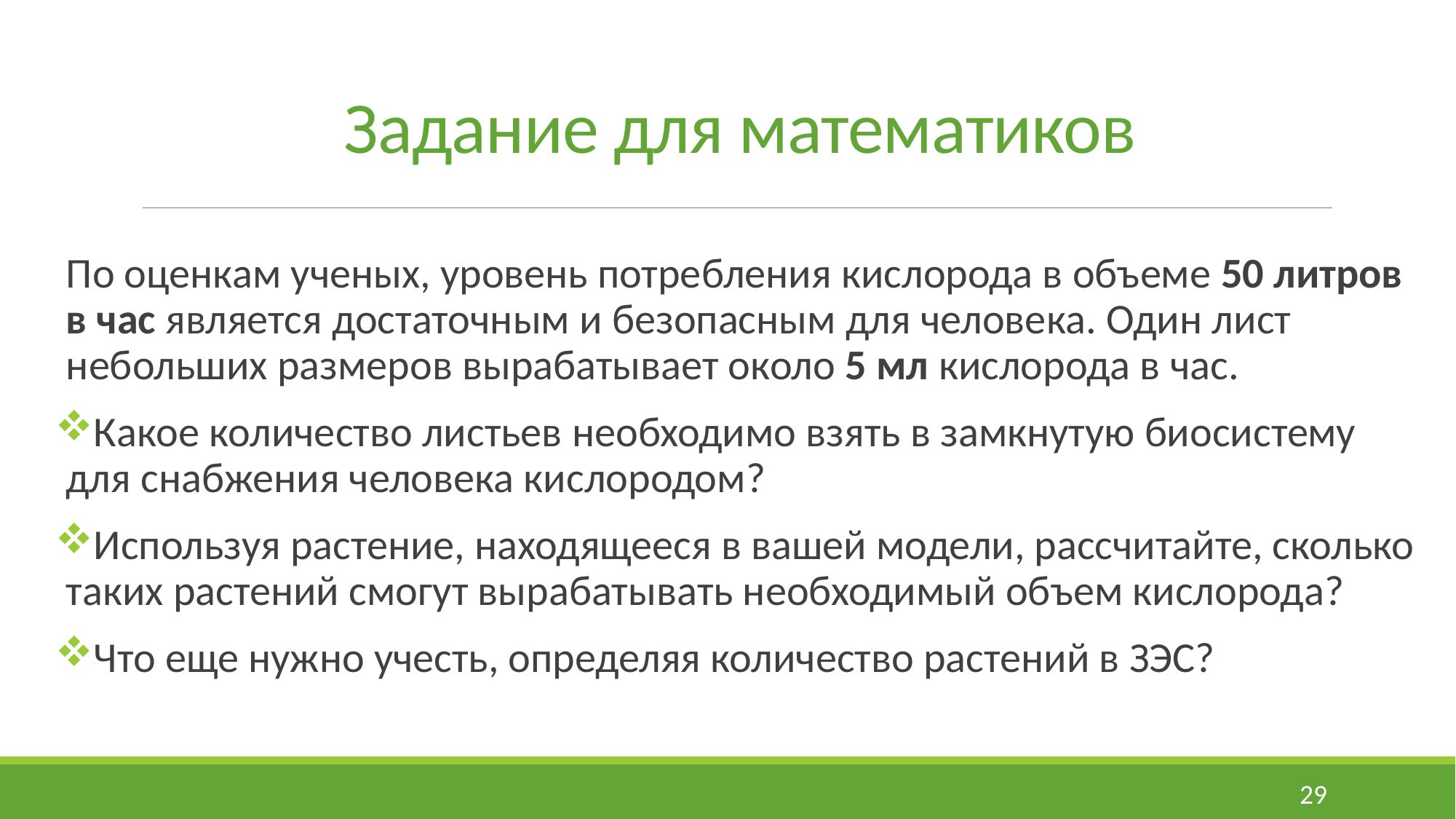

# Задание для математиков
По оценкам ученых, уровень потребления кислорода в объеме 50 литров в час является достаточным и безопасным для человека. Один лист небольших размеров вырабатывает около 5 мл кислорода в час.
Какое количество листьев необходимо взять в замкнутую биосистему для снабжения человека кислородом?
Используя растение, находящееся в вашей модели, рассчитайте, сколько таких растений смогут вырабатывать необходимый объем кислорода?
Что еще нужно учесть, определяя количество растений в ЗЭС?

29